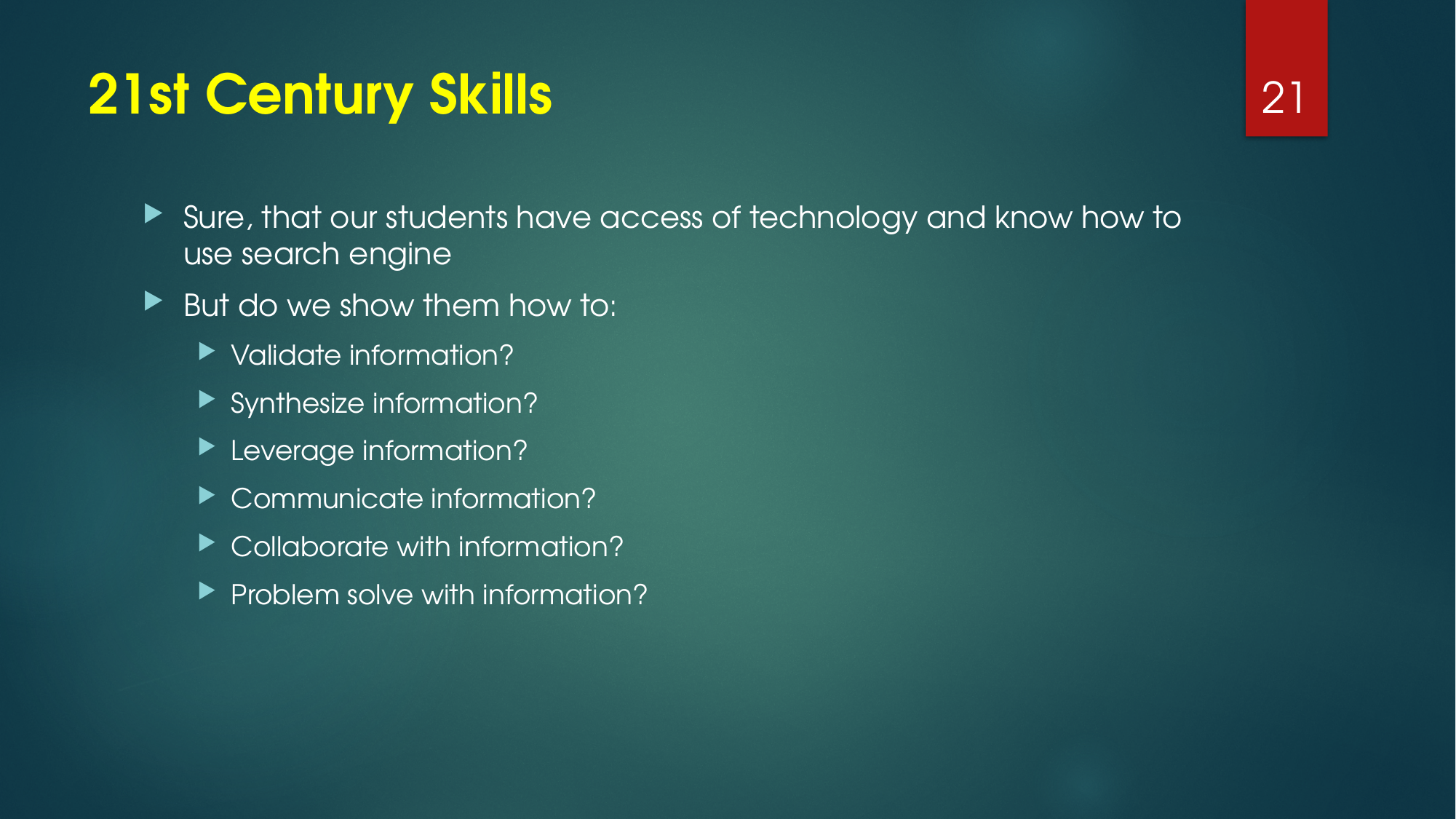

21
# 21st Century Skills
Sure, that our students have access of technology and know how to use search engine
But do we show them how to:
Validate information?
Synthesize information?
Leverage information?
Communicate information?
Collaborate with information?
Problem solve with information?